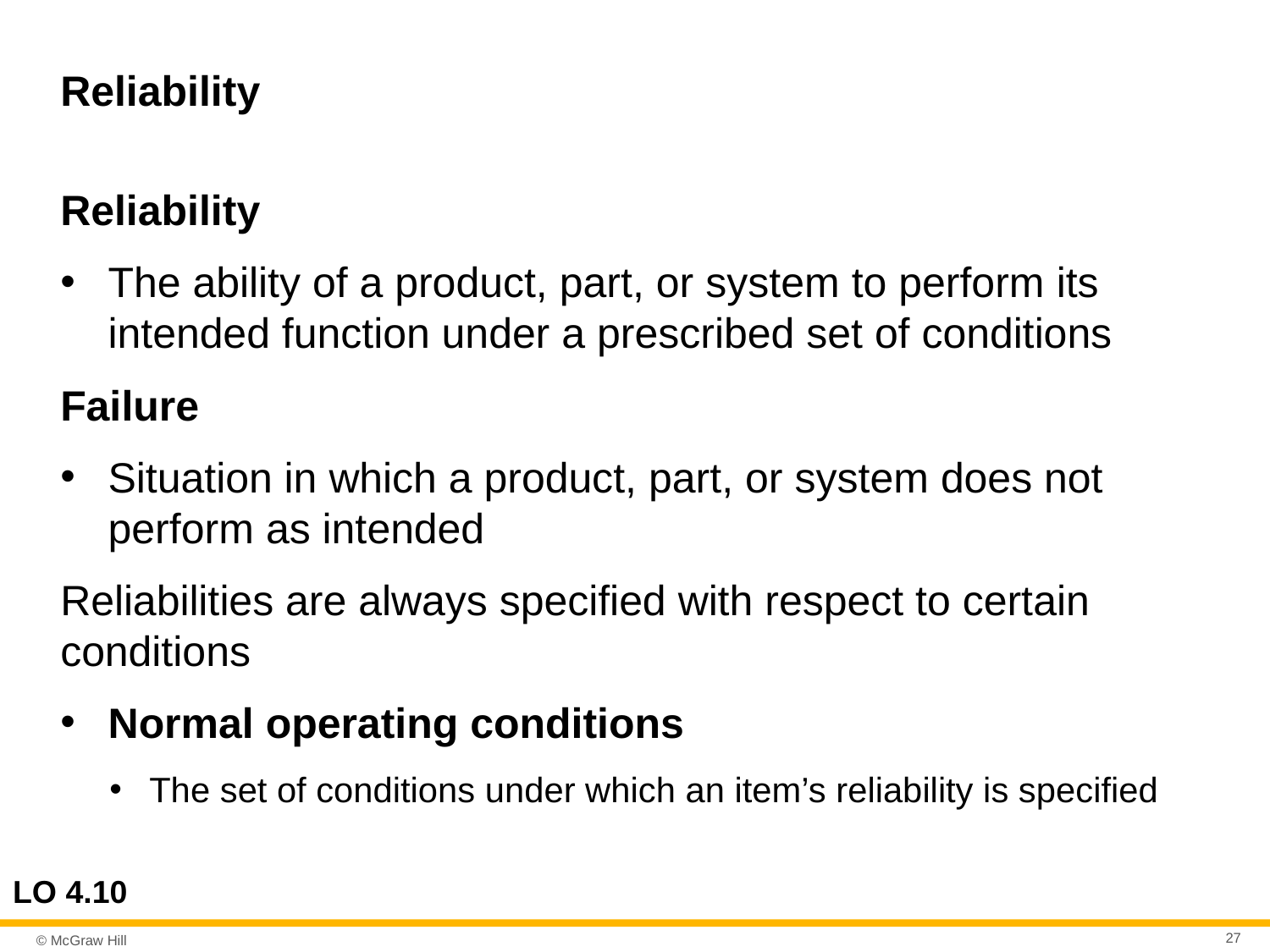

# Reliability
Reliability
The ability of a product, part, or system to perform its intended function under a prescribed set of conditions
Failure
Situation in which a product, part, or system does not perform as intended
Reliabilities are always specified with respect to certain conditions
Normal operating conditions
The set of conditions under which an item’s reliability is specified
LO 4.10